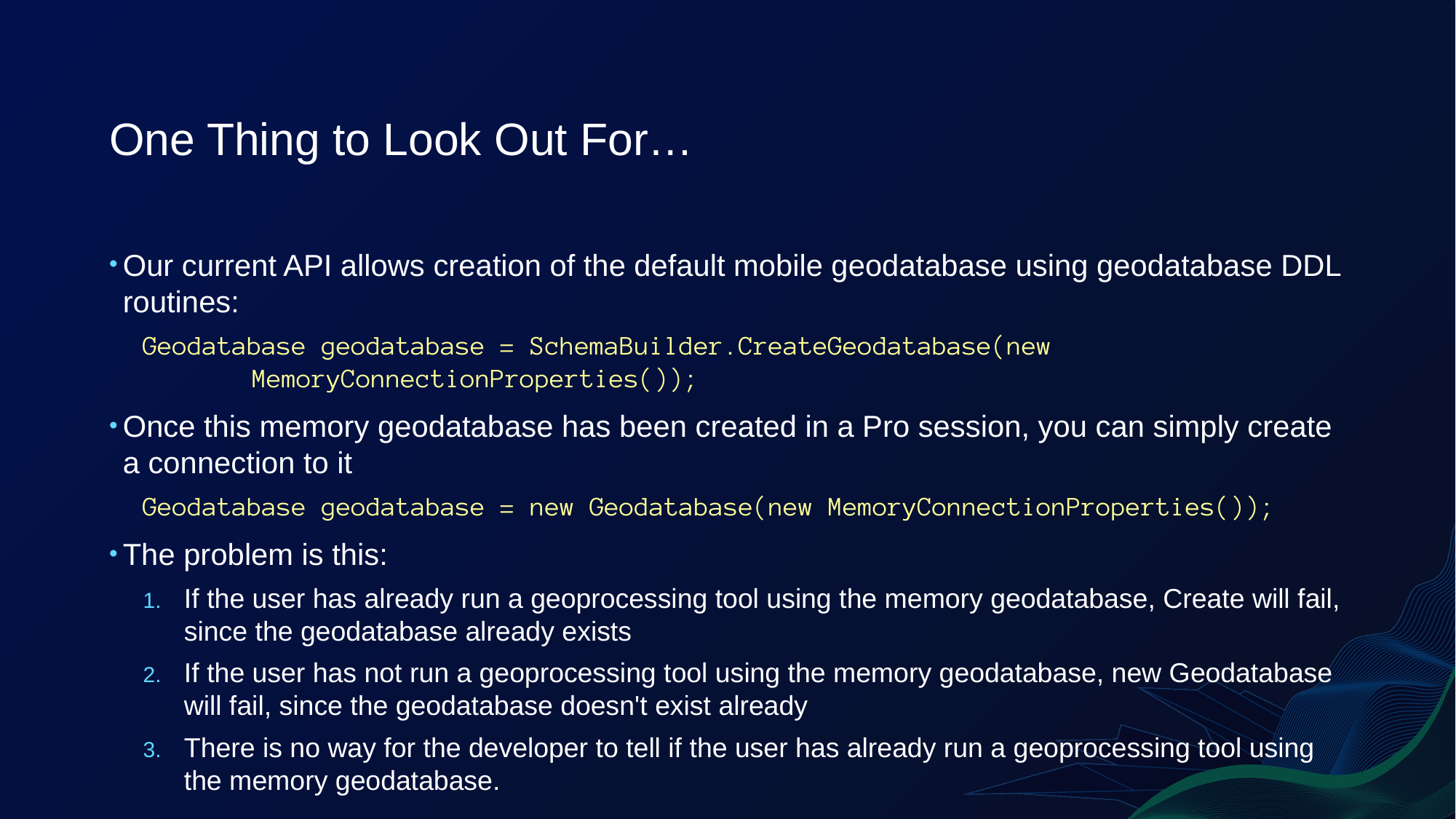

# One Thing to Look Out For…
Our current API allows creation of the default mobile geodatabase using geodatabase DDL routines:
Geodatabase geodatabase = SchemaBuilder.CreateGeodatabase(new
	MemoryConnectionProperties());
Once this memory geodatabase has been created in a Pro session, you can simply create a connection to it
Geodatabase geodatabase = new Geodatabase(new MemoryConnectionProperties());
The problem is this:
If the user has already run a geoprocessing tool using the memory geodatabase, Create will fail, since the geodatabase already exists
If the user has not run a geoprocessing tool using the memory geodatabase, new Geodatabase will fail, since the geodatabase doesn't exist already
There is no way for the developer to tell if the user has already run a geoprocessing tool using the memory geodatabase.